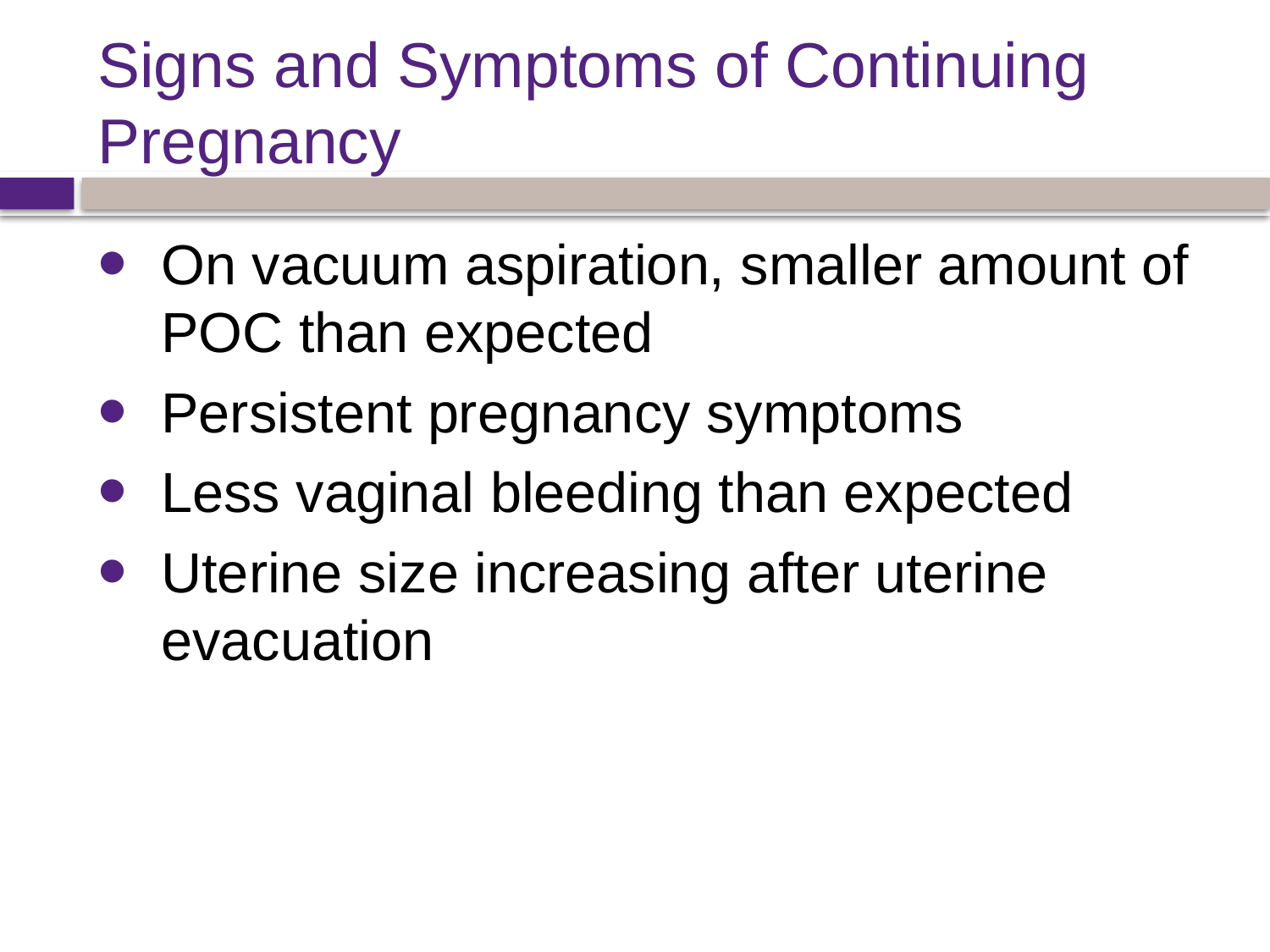

# Signs and Symptoms of Continuing Pregnancy
On vacuum aspiration, smaller amount of POC than expected
Persistent pregnancy symptoms
Less vaginal bleeding than expected
Uterine size increasing after uterine evacuation